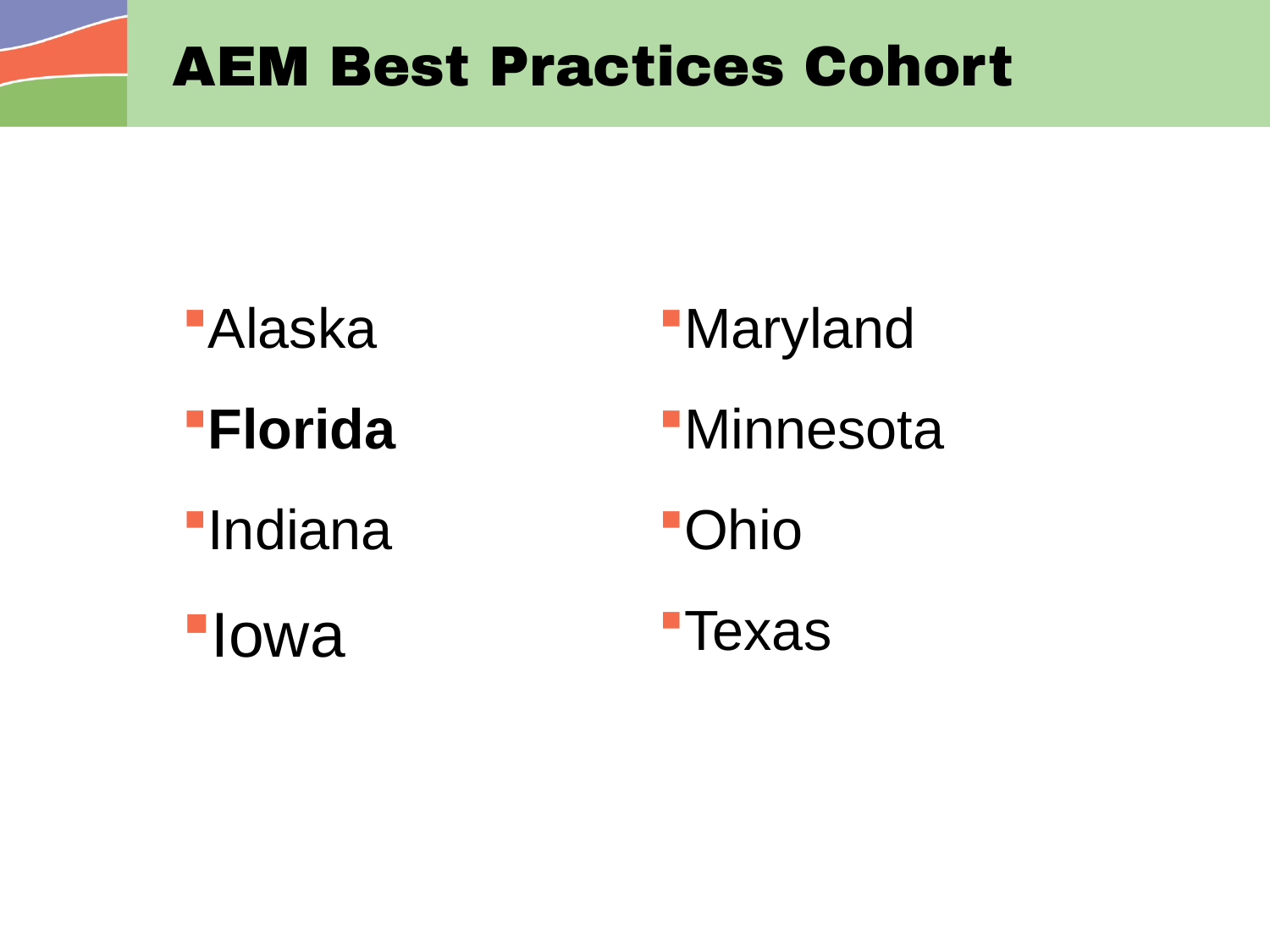

# AEM Best Practices Cohort
Alaska
Florida
Indiana
Iowa

Maryland
Minnesota
Ohio
Texas